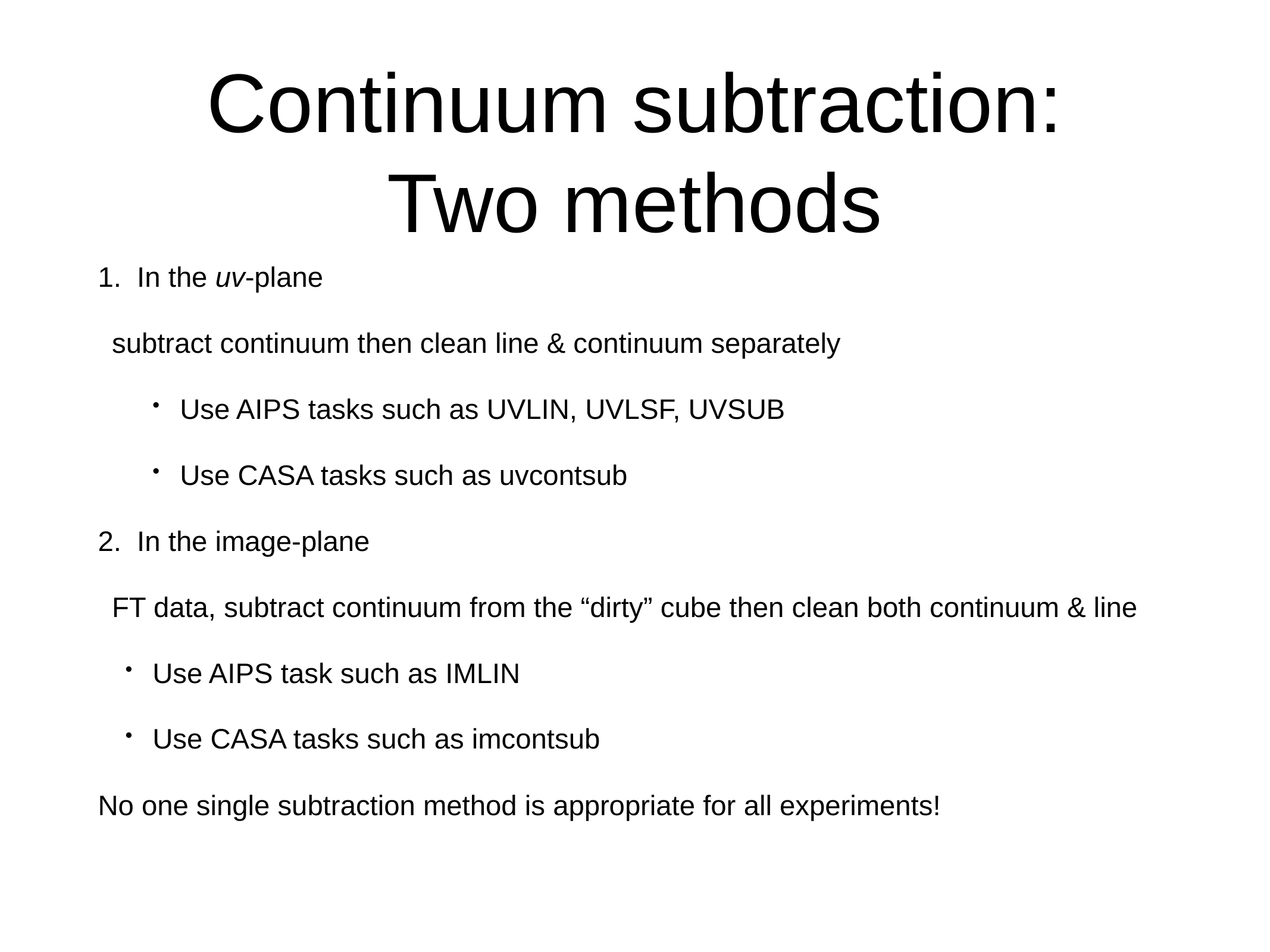

# Continuum subtraction:
Two methods
In the uv-plane
subtract continuum then clean line & continuum separately
Use AIPS tasks such as UVLIN, UVLSF, UVSUB
Use CASA tasks such as uvcontsub
In the image-plane
FT data, subtract continuum from the “dirty” cube then clean both continuum & line
Use AIPS task such as IMLIN
Use CASA tasks such as imcontsub
No one single subtraction method is appropriate for all experiments!